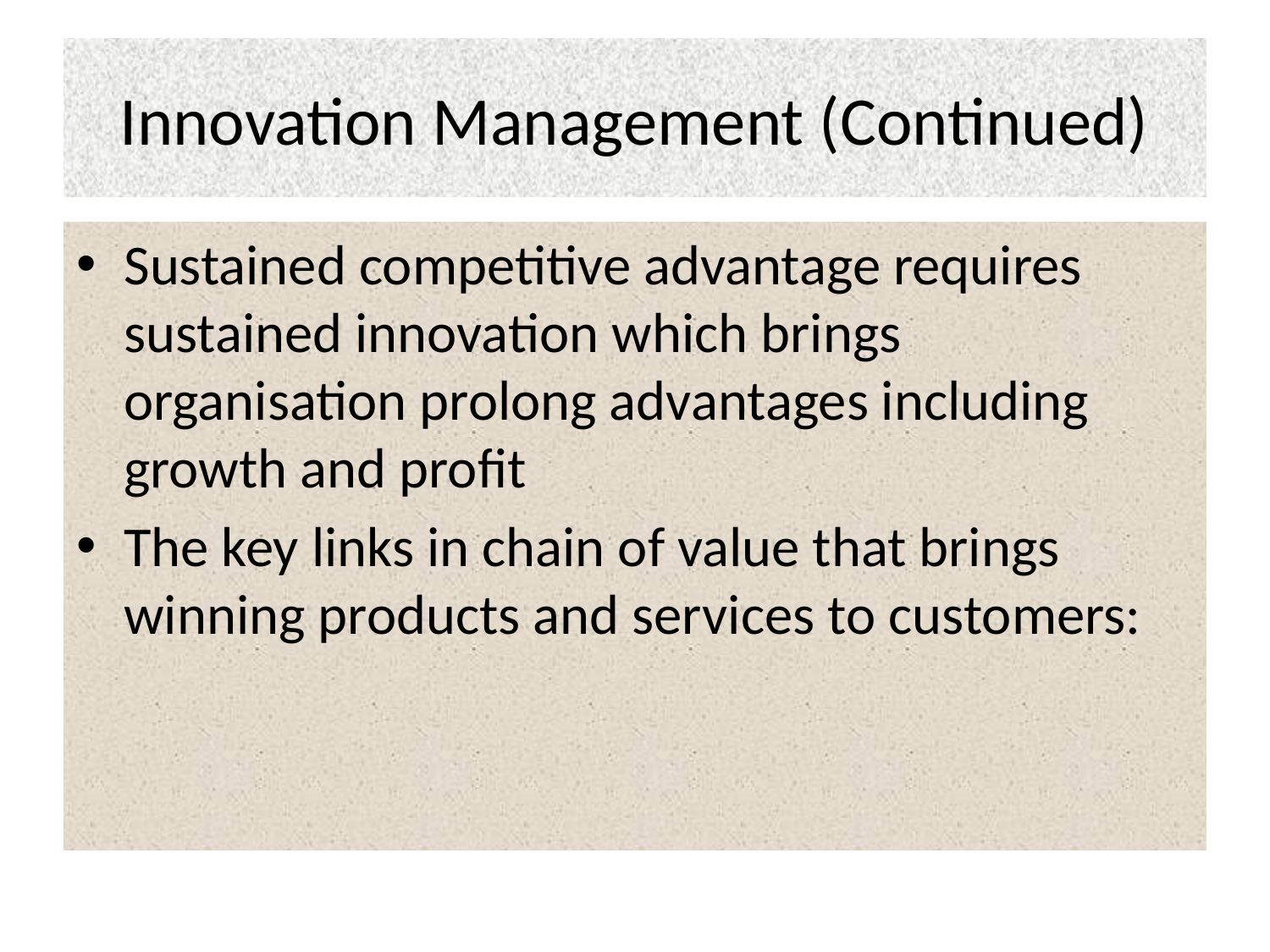

# Innovation Management (Continued)
Sustained competitive advantage requires sustained innovation which brings organisation prolong advantages including growth and profit
The key links in chain of value that brings winning products and services to customers: